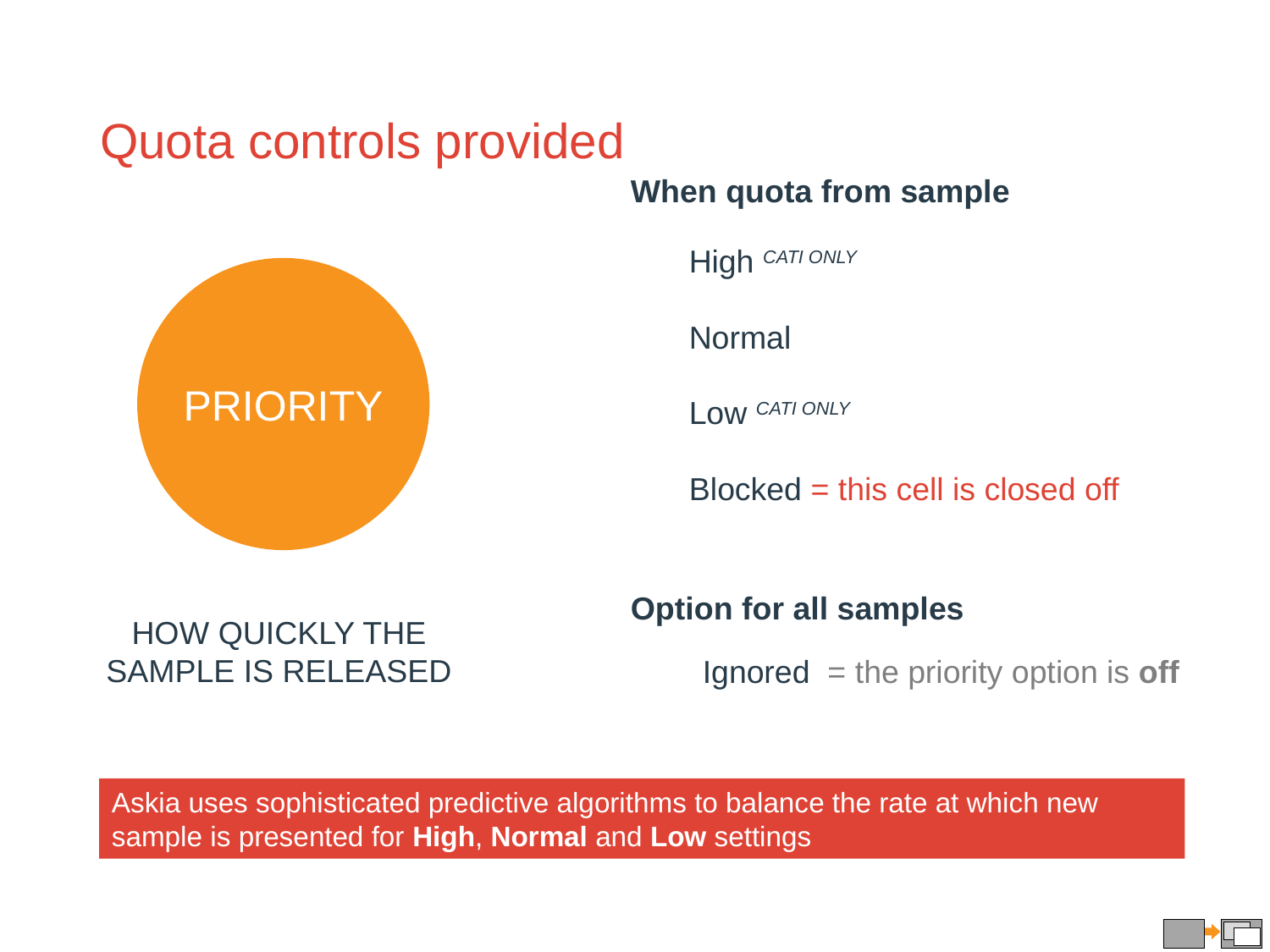

# Quota controls provided
When quota from sample
High CATI ONLY
PRIORITY
Normal
Low CATI ONLY
Blocked = this cell is closed off
Option for all samples
HOW QUICKLY THE SAMPLE IS RELEASED
Ignored  = the priority option is off
Askia uses sophisticated predictive algorithms to balance the rate at which new sample is presented for High, Normal and Low settings